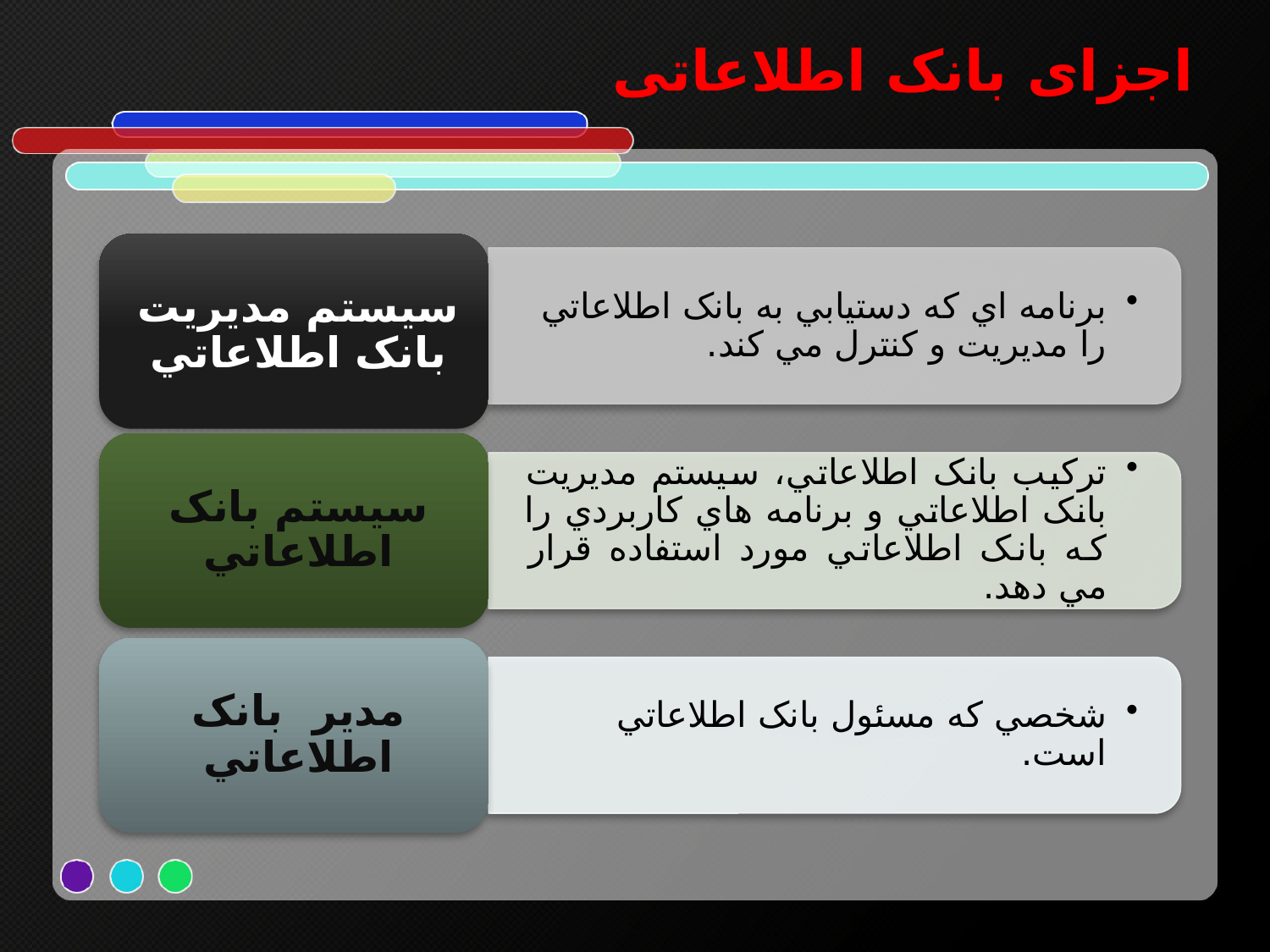

# اجزای بانک اطلاعاتی
برنامه اي که دستيابي به بانک اطلاعاتي را مديريت و کنترل مي کند.
سيستم مديريت بانک اطلاعاتي
ترکيب بانک اطلاعاتي، سيستم مديريت بانک اطلاعاتي و برنامه هاي کاربردي را که بانک اطلاعاتي مورد استفاده قرار مي دهد.
سيستم بانک اطلاعاتي
شخصي که مسئول بانک اطلاعاتي است.
مدير  بانک اطلاعاتي